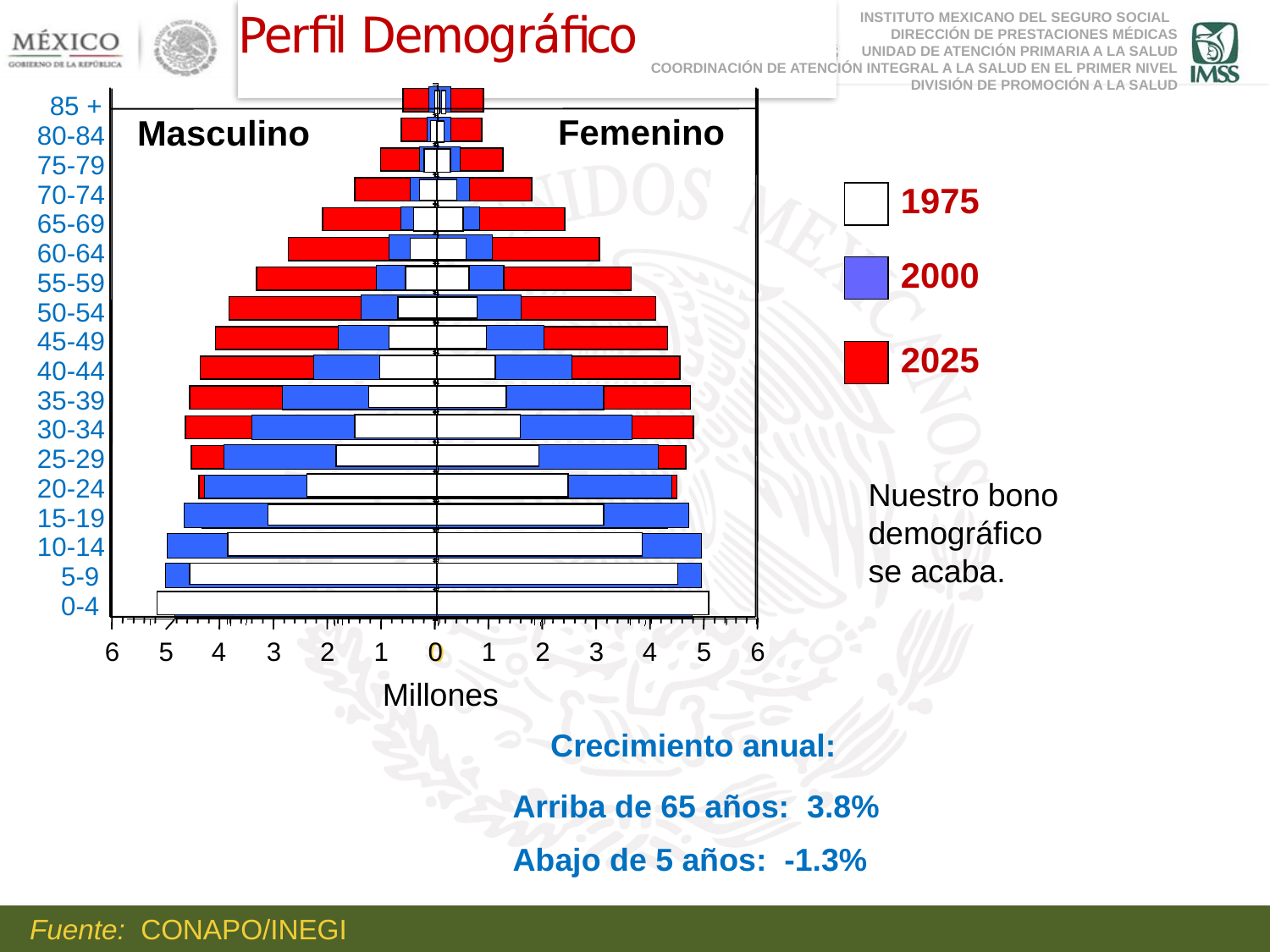

Perfil Demográfico
INSTITUTO MEXICANO DEL SEGURO SOCIAL
DIRECCIÓN DE PRESTACIONES MÉDICAS
UNIDAD DE ATENCIÓN PRIMARIA A LA SALUD
COORDINACIÓN DE ATENCIÓN INTEGRAL A LA SALUD EN EL PRIMER NIVEL
DIVISIÓN DE PROMOCIÓN A LA SALUD

Femenino
Masculino

6
5
4
3
2
1
0
1
2
3
4
5
6

85 +
80-84
75-79
70-74
65-69
60-64
55-59
50-54
45-49
40-44
35-39
30-34
25-29
20-24
15-19
10-14
5-9
0-4

1975

2000

2025

Nuestro bono
demográfico
se acaba.

0
Millones
Crecimiento anual:
Arriba de 65 años:  3.8%
Abajo de 5 años:  -1.3%
Fuente:  CONAPO/INEGI